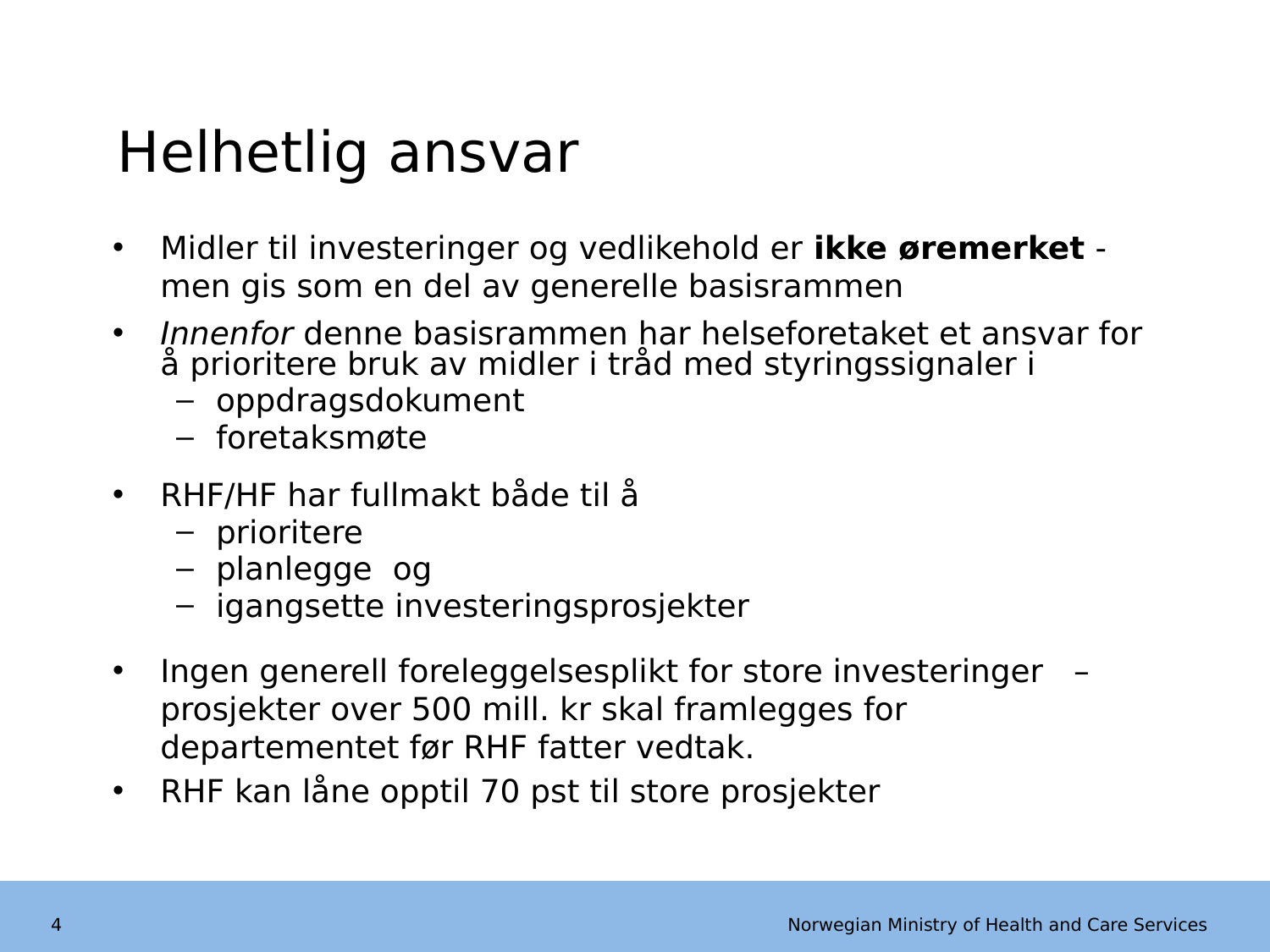

# Helhetlig ansvar
Midler til investeringer og vedlikehold er ikke øremerket - men gis som en del av generelle basisrammen
Innenfor denne basisrammen har helseforetaket et ansvar for å prioritere bruk av midler i tråd med styringssignaler i
oppdragsdokument
foretaksmøte
RHF/HF har fullmakt både til å
prioritere
planlegge  og
igangsette investeringsprosjekter
Ingen generell foreleggelsesplikt for store investeringer   – prosjekter over 500 mill. kr skal framlegges for departementet før RHF fatter vedtak.
RHF kan låne opptil 70 pst til store prosjekter

4